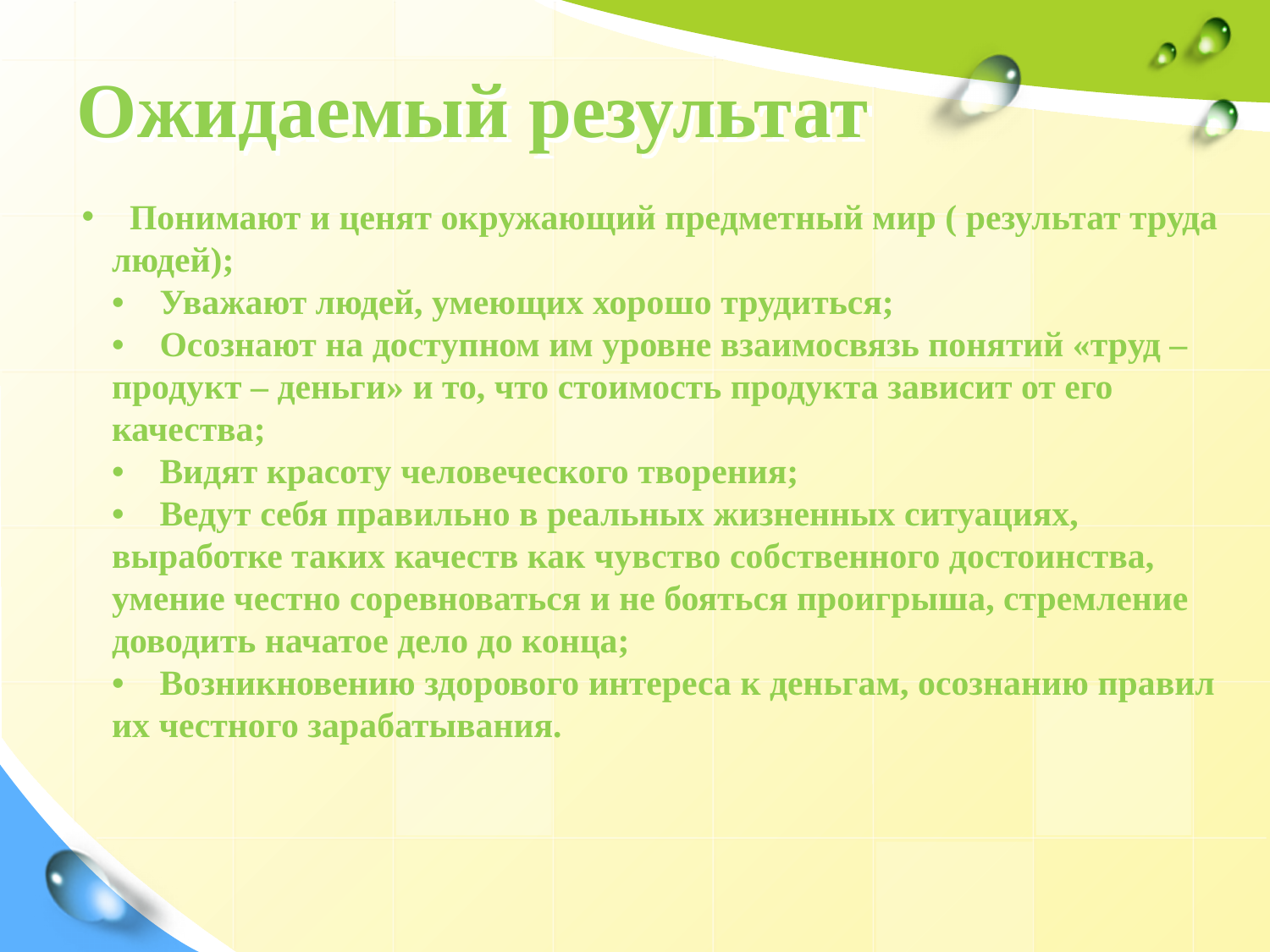

# Ожидаемый результат
  Понимают и ценят окружающий предметный мир ( результат труда людей);
•    Уважают людей, умеющих хорошо трудиться;
•    Осознают на доступном им уровне взаимосвязь понятий «труд – продукт – деньги» и то, что стоимость продукта зависит от его качества;
•    Видят красоту человеческого творения;
•    Ведут себя правильно в реальных жизненных ситуациях, выработке таких качеств как чувство собственного достоинства, умение честно соревноваться и не бояться проигрыша, стремление доводить начатое дело до конца;
•    Возникновению здорового интереса к деньгам, осознанию правил их честного зарабатывания.